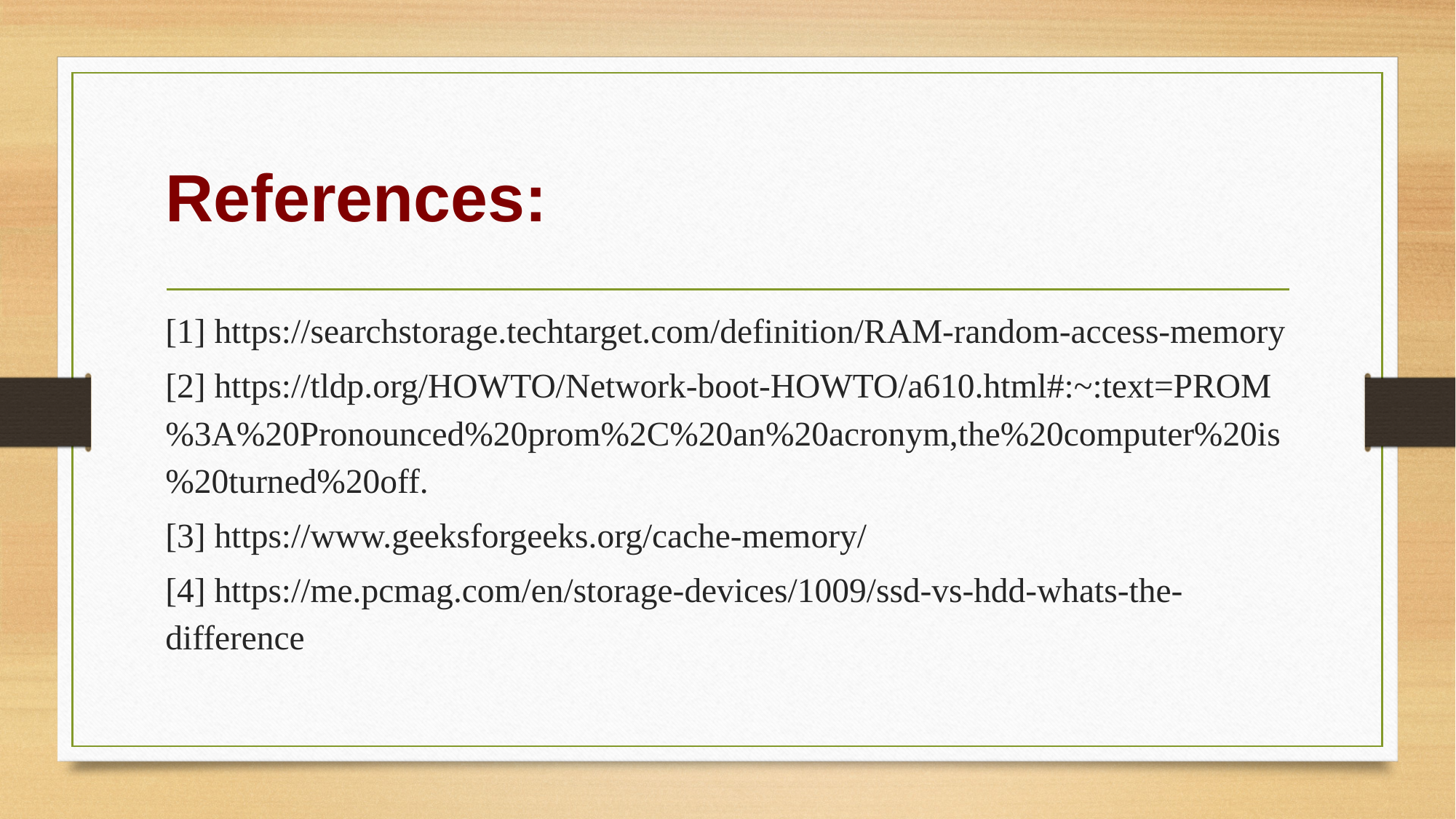

# References:
[1] https://searchstorage.techtarget.com/definition/RAM-random-access-memory
[2] https://tldp.org/HOWTO/Network-boot-HOWTO/a610.html#:~:text=PROM%3A%20Pronounced%20prom%2C%20an%20acronym,the%20computer%20is%20turned%20off.
[3] https://www.geeksforgeeks.org/cache-memory/
[4] https://me.pcmag.com/en/storage-devices/1009/ssd-vs-hdd-whats-the-difference